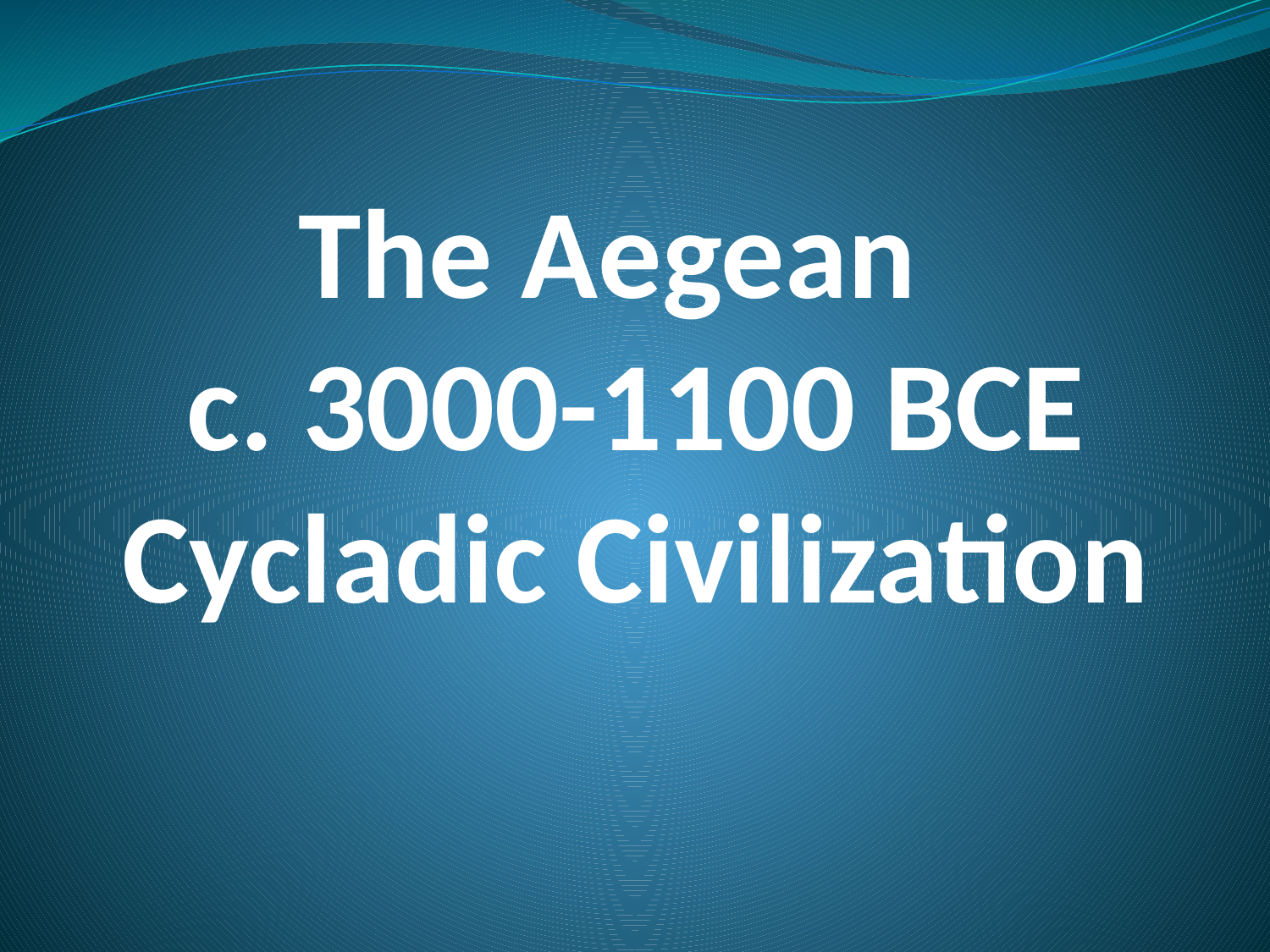

The Aegean
c. 3000-1100 BCE
Cycladic Civilization
#